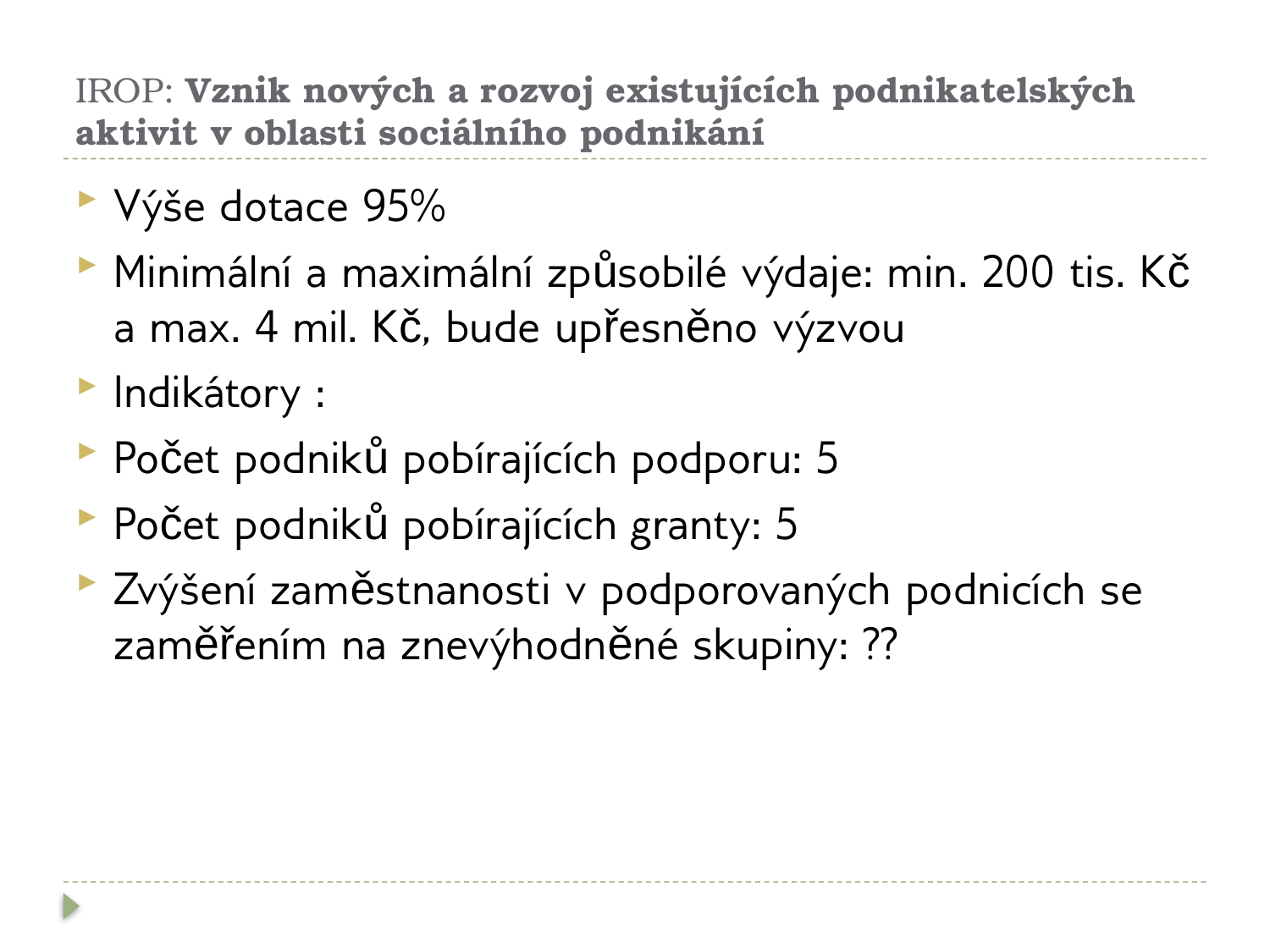

# IROP: Vznik nových a rozvoj existujících podnikatelských aktivit v oblasti sociálního podnikání
Výše dotace 95%
Minimální a maximální způsobilé výdaje: min. 200 tis. Kč a max. 4 mil. Kč, bude upřesněno výzvou
Indikátory :
Počet podniků pobírajících podporu: 5
Počet podniků pobírajících granty: 5
Zvýšení zaměstnanosti v podporovaných podnicích se zaměřením na znevýhodněné skupiny: ??